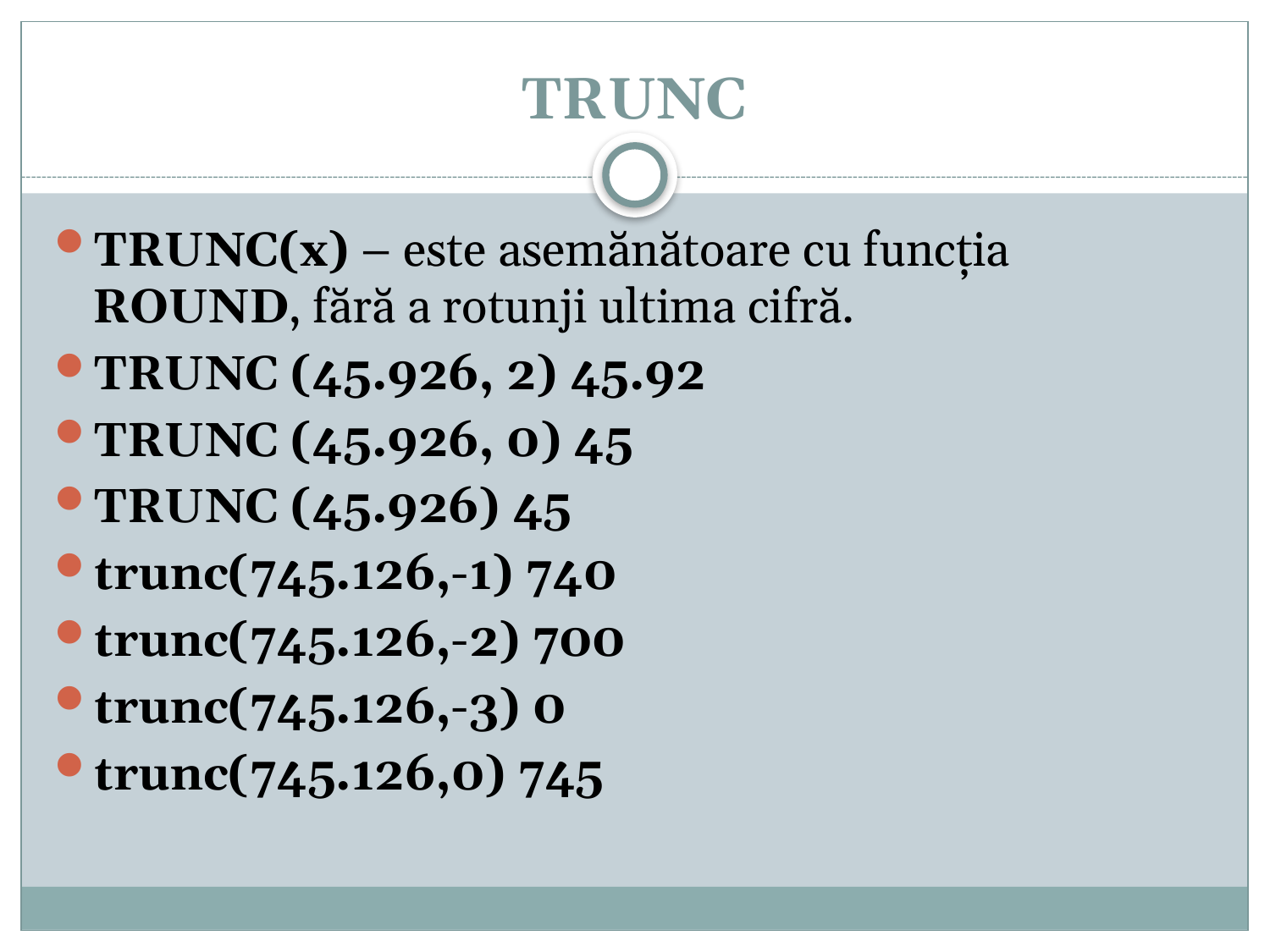

# TRUNC
TRUNC(x) – este asemănătoare cu funcţia ROUND, fără a rotunji ultima cifră.
TRUNC (45.926, 2) 45.92
TRUNC (45.926, 0) 45
TRUNC (45.926) 45
trunc(745.126,-1) 740
trunc(745.126,-2) 700
trunc(745.126,-3) 0
trunc(745.126,0) 745